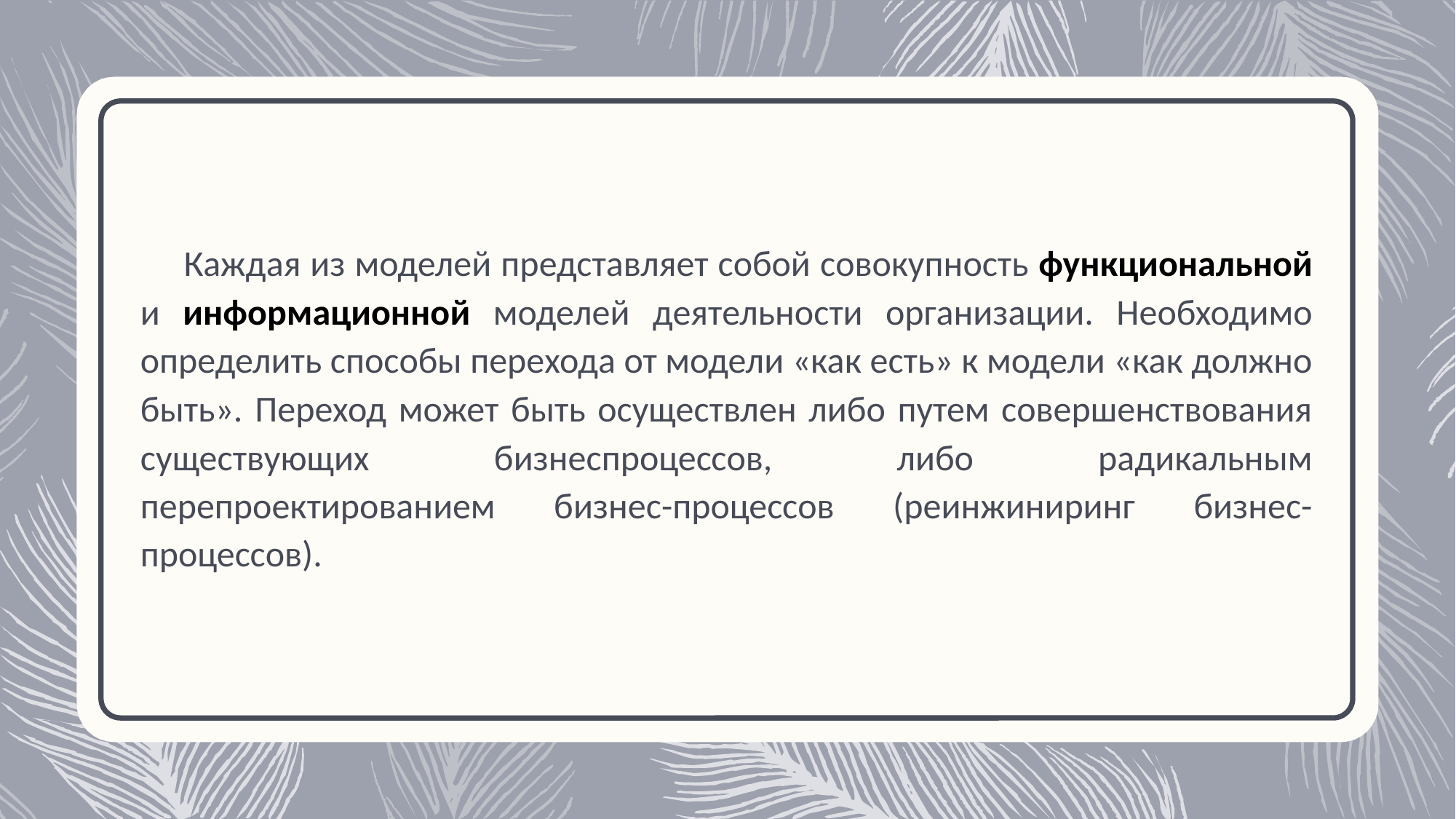

Каждая из моделей представляет собой совокупность функциональной и информационной моделей деятельности организации. Необходимо определить способы перехода от модели «как есть» к модели «как должно быть». Переход может быть осуществлен либо путем совершенствования существующих бизнеспроцессов, либо радикальным перепроектированием бизнес-процессов (реинжиниринг бизнес- процессов).